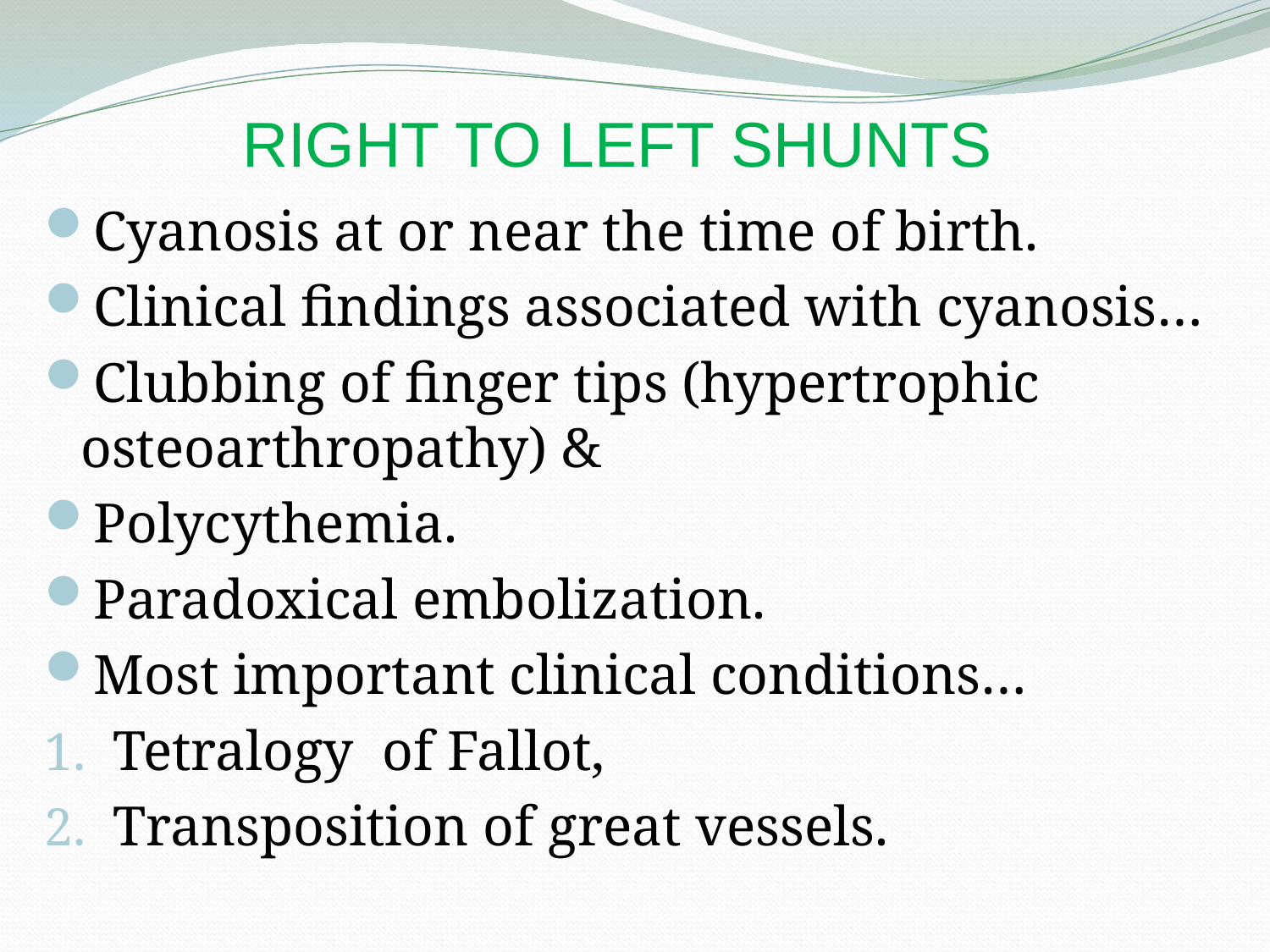

# RIGHT TO LEFT SHUNTS
Cyanosis at or near the time of birth.
Clinical findings associated with cyanosis…
Clubbing of finger tips (hypertrophic osteoarthropathy) &
Polycythemia.
Paradoxical embolization.
Most important clinical conditions…
Tetralogy  of Fallot,
Transposition of great vessels.